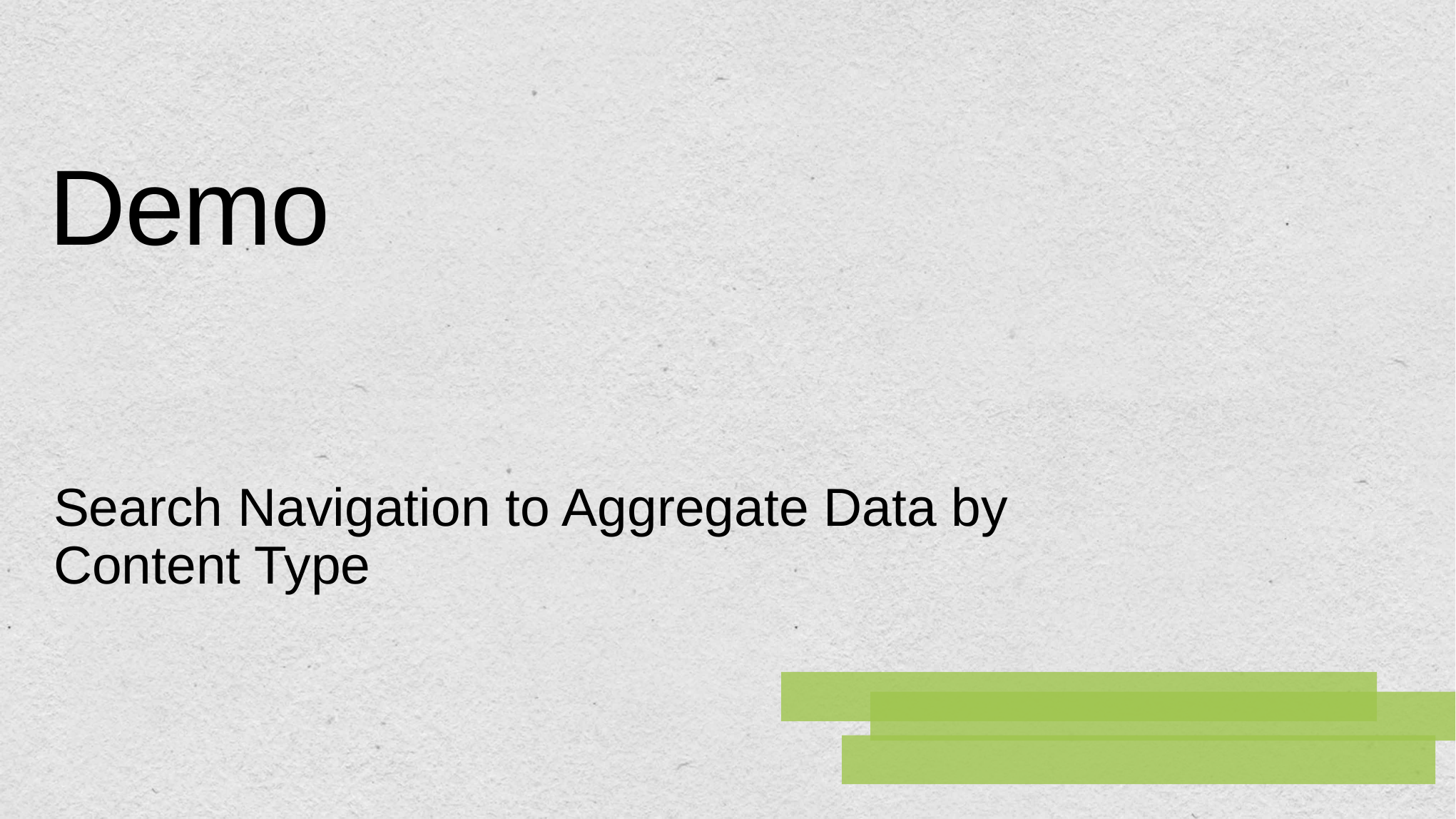

# Demo
Search Navigation to Aggregate Data by Content Type